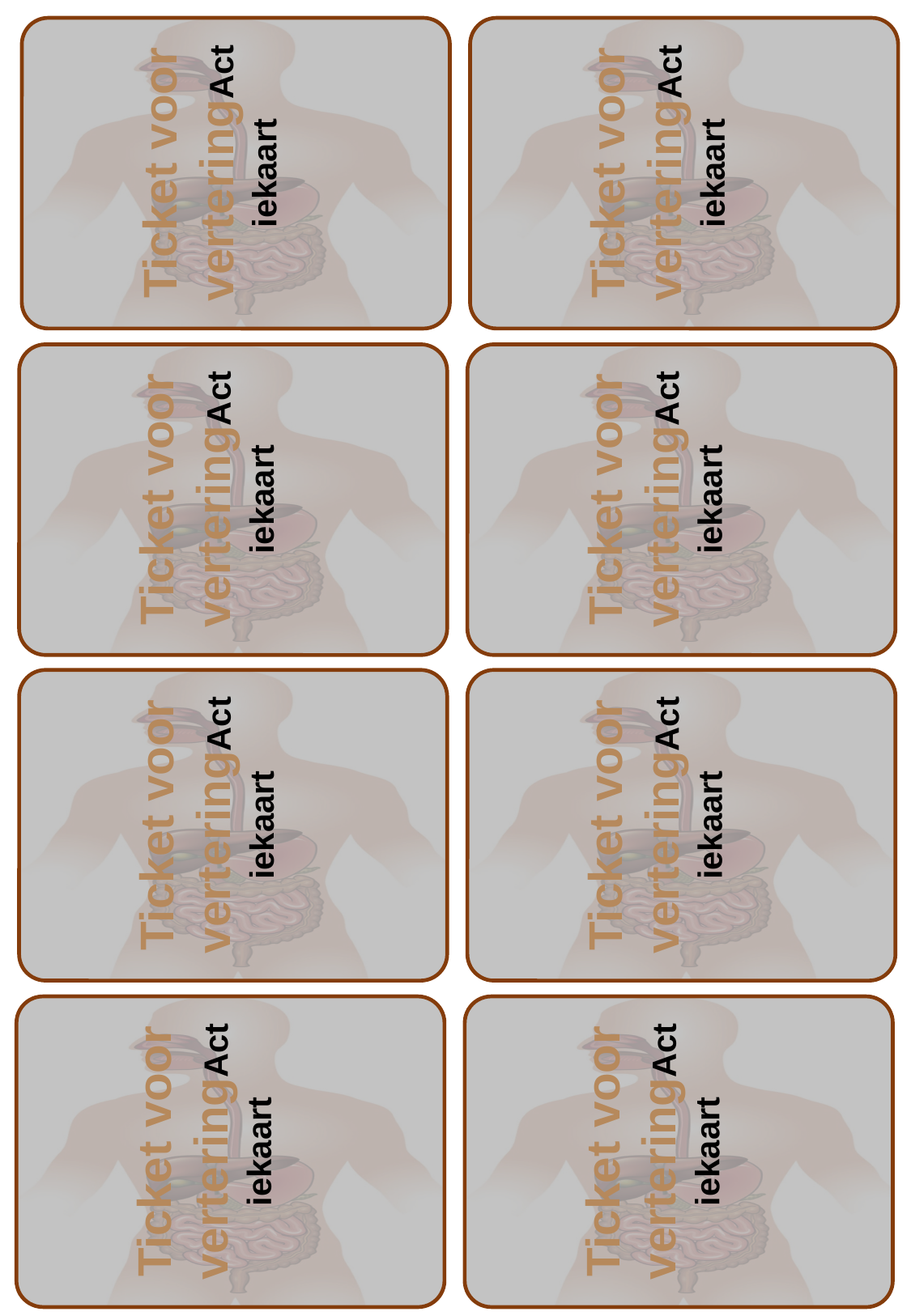

Ticket voor verteringActiekaart
Ticket voor verteringActiekaart

Ticket voor verteringActiekaart
Ticket voor verteringActiekaart

Ticket voor verteringActiekaart
Ticket voor verteringActiekaart

Ticket voor verteringActiekaart
Ticket voor verteringActiekaart